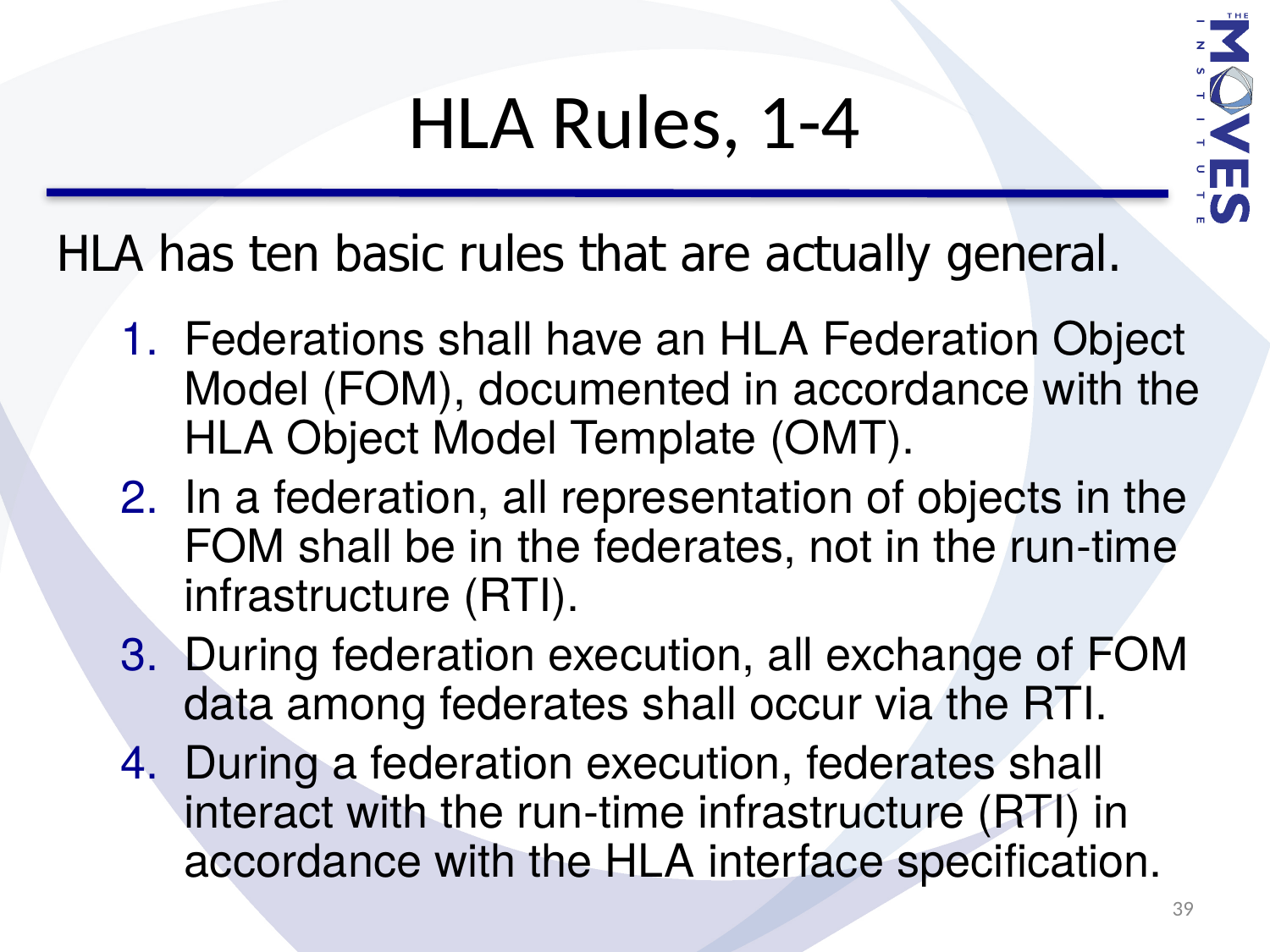

# HLA Rules, 1-4
HLA has ten basic rules that are actually general.

Federations shall have an HLA Federation Object Model (FOM), documented in accordance with the HLA Object Model Template (OMT).
In a federation, all representation of objects in the FOM shall be in the federates, not in the run-time infrastructure (RTI).
During federation execution, all exchange of FOM data among federates shall occur via the RTI.
During a federation execution, federates shall interact with the run-time infrastructure (RTI) in accordance with the HLA interface specification.
39